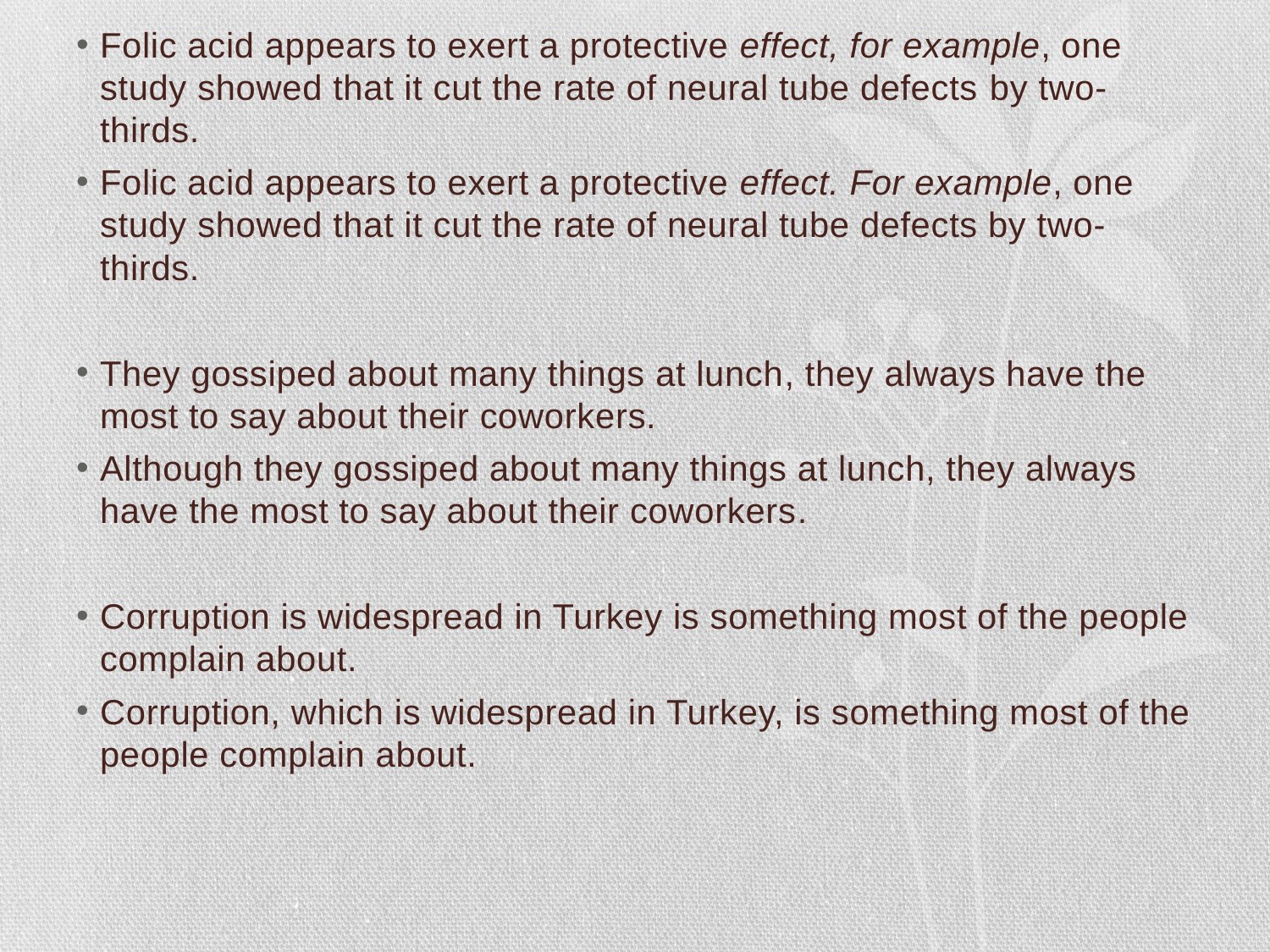

Folic acid appears to exert a protective effect, for example, one study showed that it cut the rate of neural tube defects by two-thirds.
Folic acid appears to exert a protective effect. For example, one study showed that it cut the rate of neural tube defects by two-thirds.

They gossiped about many things at lunch, they always have the most to say about their coworkers.
Although they gossiped about many things at lunch, they always have the most to say about their coworkers.

Corruption is widespread in Turkey is something most of the people complain about.
Corruption, which is widespread in Turkey, is something most of the people complain about.

#